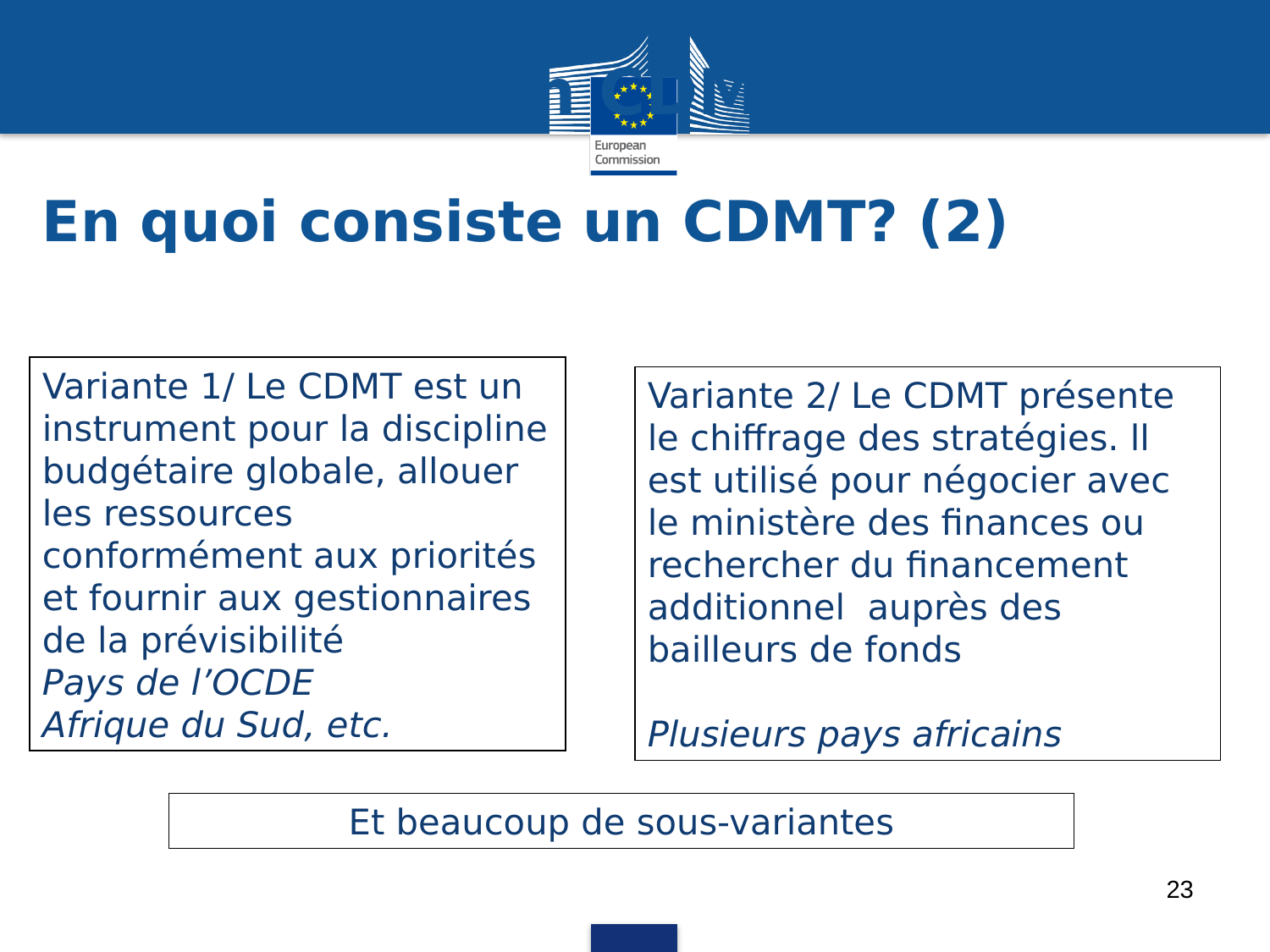

Qu’est qu’un CDMT ?
En quoi consiste un CDMT? (2)
Variante 1/ Le CDMT est un instrument pour la discipline budgétaire globale, allouer les ressources conformément aux priorités et fournir aux gestionnaires de la prévisibilité
Pays de l’OCDE
Afrique du Sud, etc.
Variante 2/ Le CDMT présente le chiffrage des stratégies. ll est utilisé pour négocier avec le ministère des finances ou rechercher du financement additionnel  auprès des bailleurs de fonds

Plusieurs pays africains
Et beaucoup de sous-variantes
23